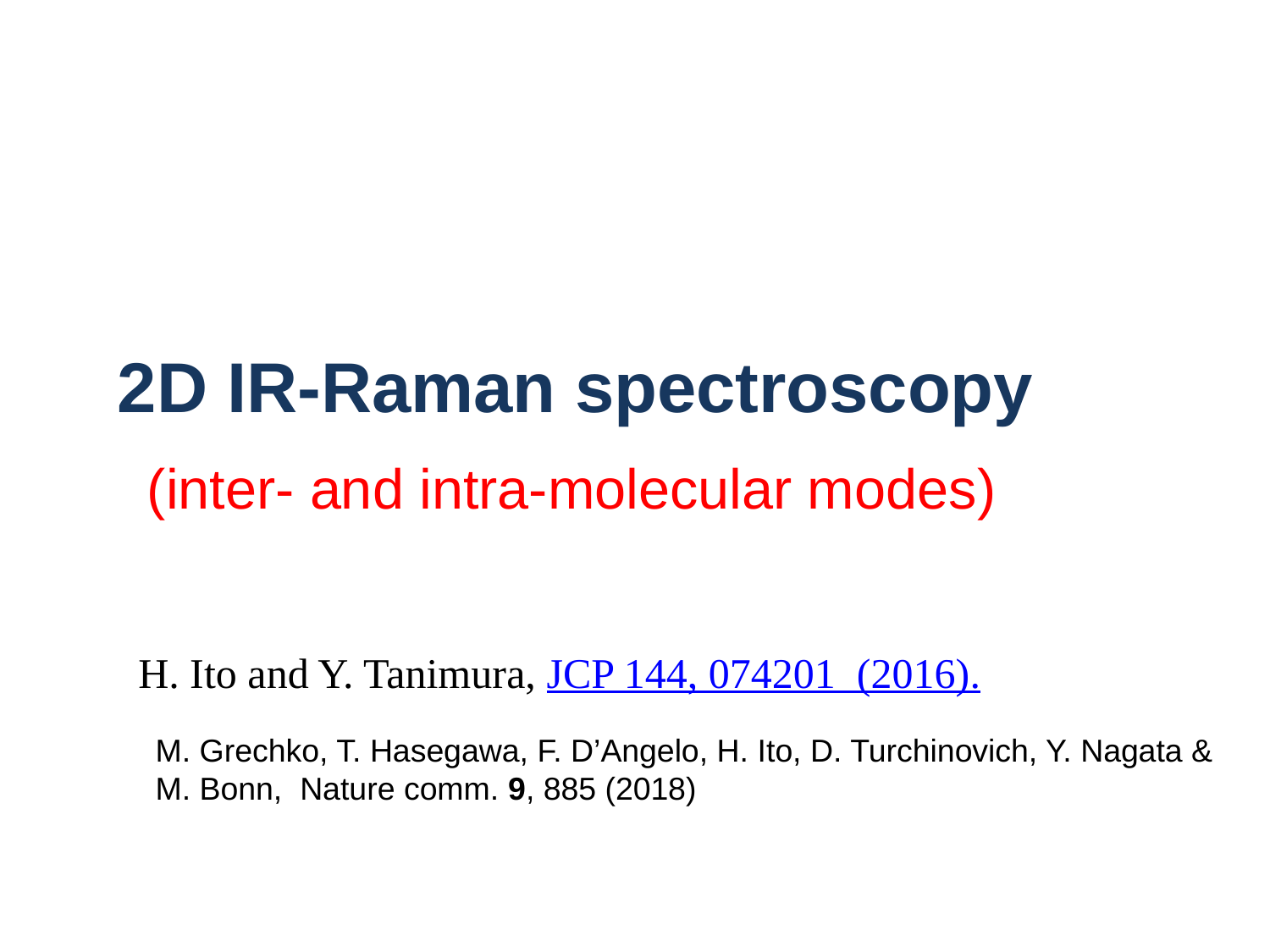

2D IR-Raman spectroscopy
(inter- and intra-molecular modes)
 H. Ito and Y. Tanimura, JCP 144, 074201  (2016).
M. Grechko, T. Hasegawa, F. D’Angelo, H. Ito, D. Turchinovich, Y. Nagata & M. Bonn,  Nature comm. 9, 885 (2018)